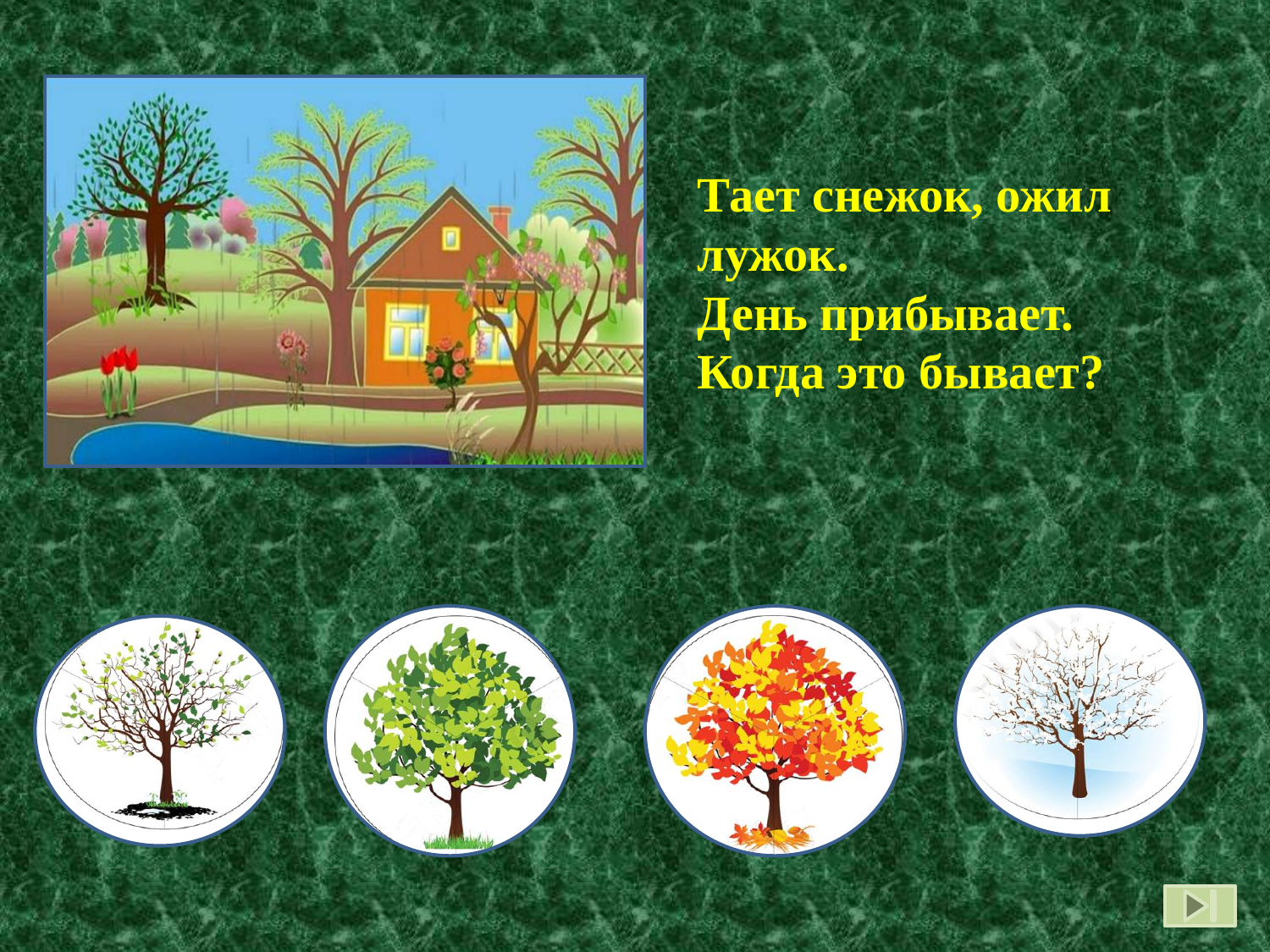

Тает снежок, ожил лужок.
День прибывает.
Когда это бывает?